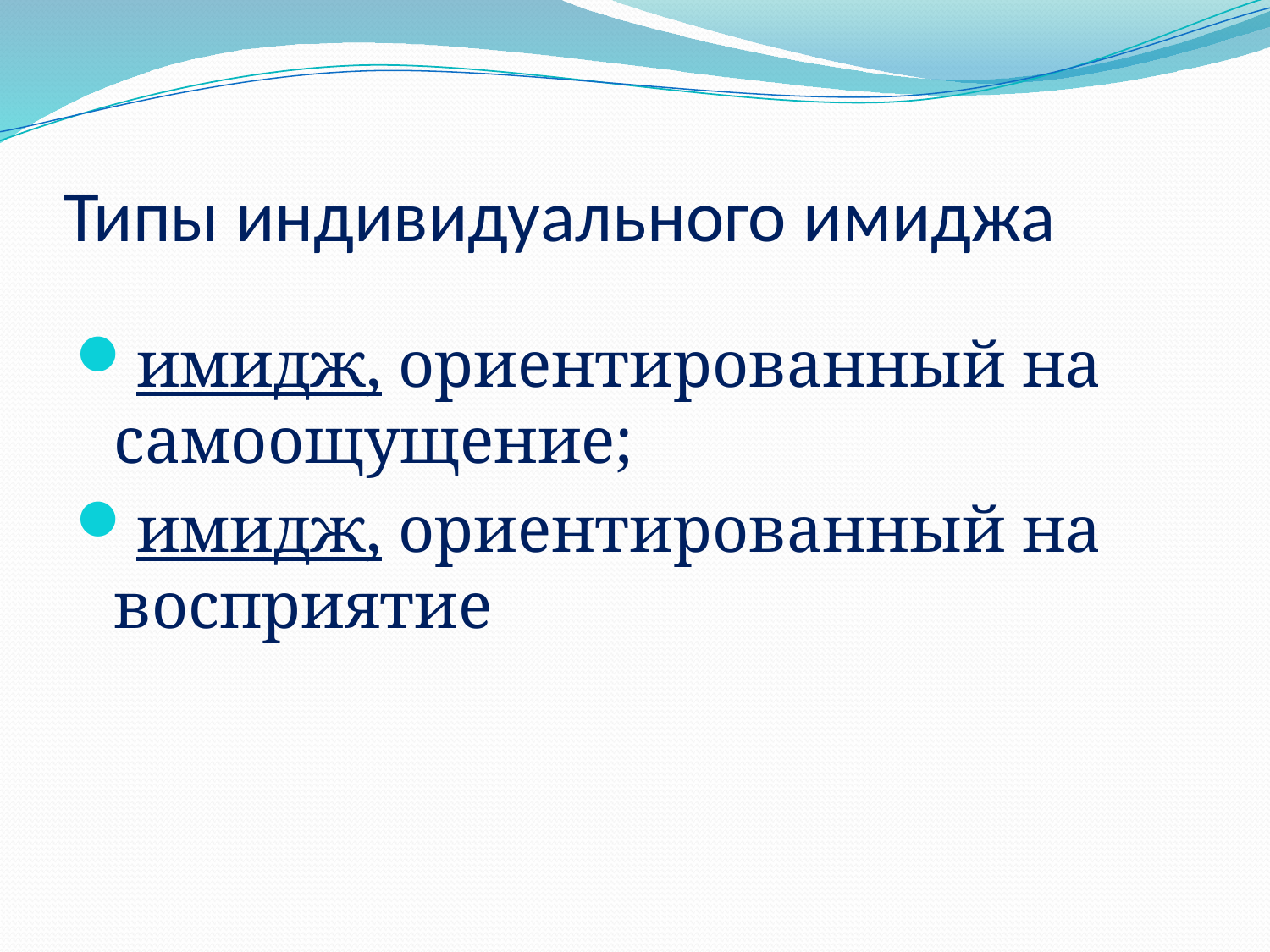

# Типы индивидуального имиджа
имидж, ориентированный на самоощущение;
имидж, ориентированный на восприятие